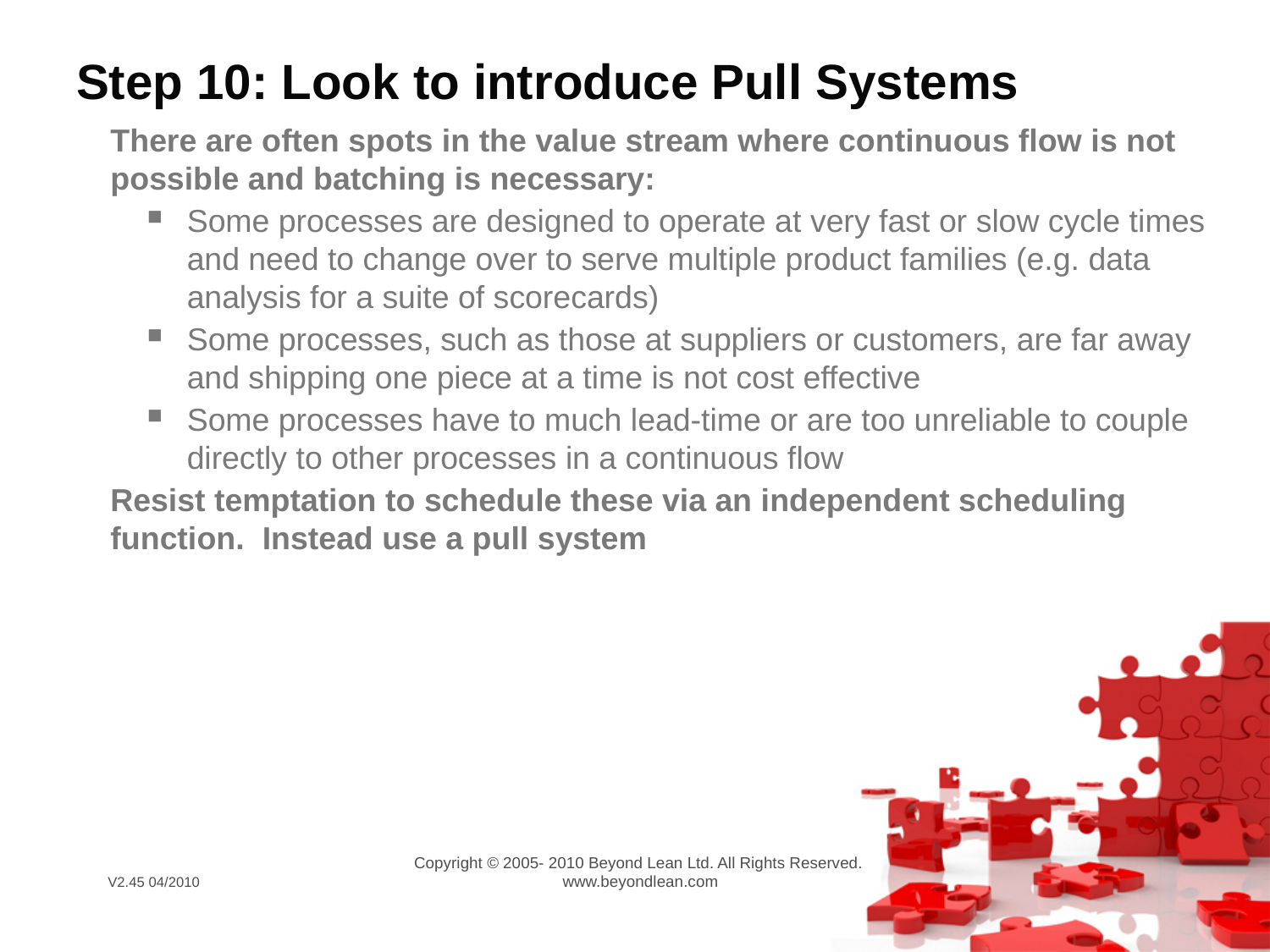

# Step 10: Look to introduce Pull Systems
There are often spots in the value stream where continuous flow is not possible and batching is necessary:
Some processes are designed to operate at very fast or slow cycle times and need to change over to serve multiple product families (e.g. data analysis for a suite of scorecards)
Some processes, such as those at suppliers or customers, are far away and shipping one piece at a time is not cost effective
Some processes have to much lead-time or are too unreliable to couple directly to other processes in a continuous flow
Resist temptation to schedule these via an independent scheduling function.  Instead use a pull system